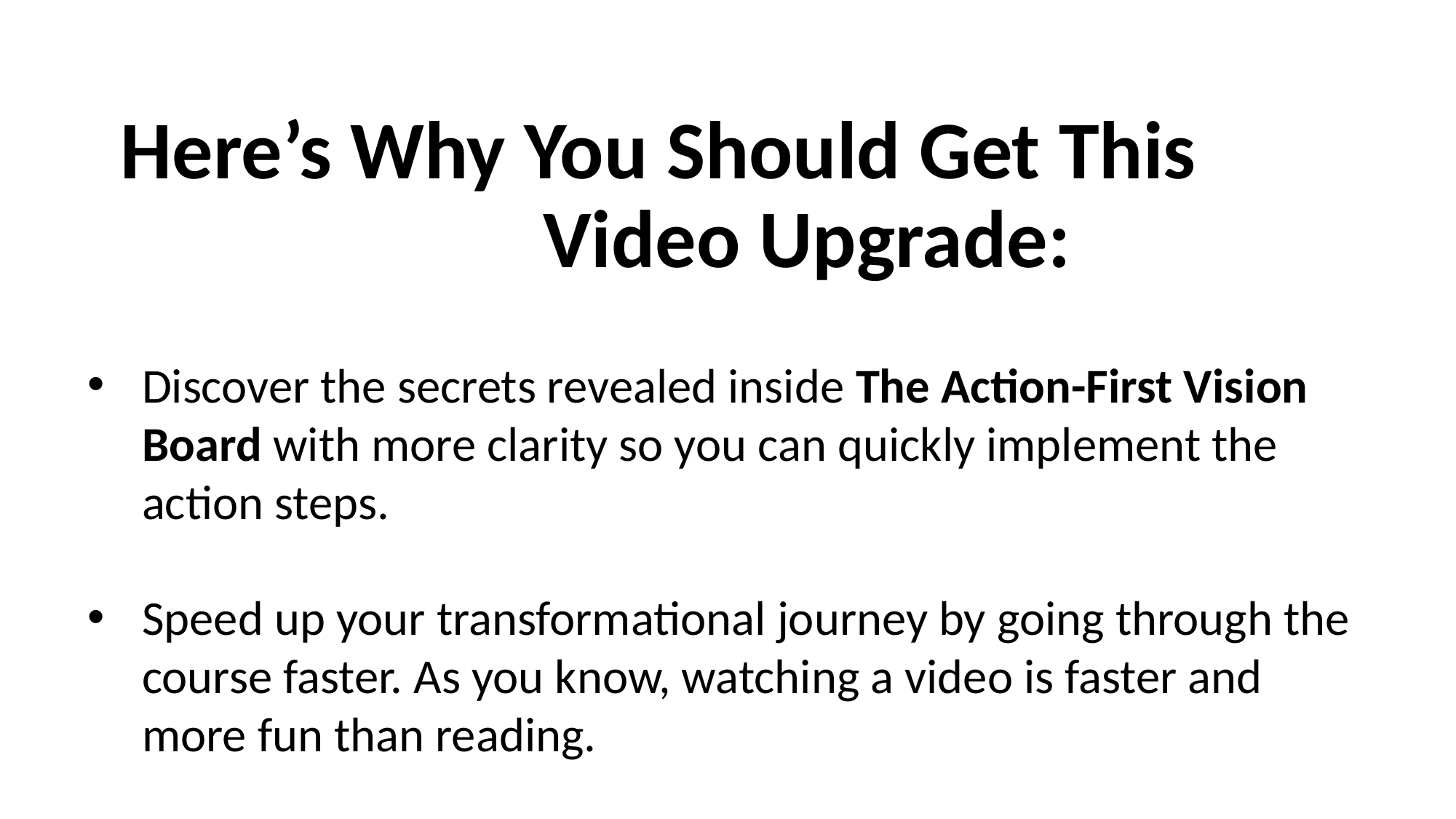

# Here’s Why You Should Get This                 Video Upgrade:

Discover the secrets revealed inside The Action-First Vision Board with more clarity so you can quickly implement the action steps.

Speed up your transformational journey by going through the course faster. As you know, watching a video is faster and more fun than reading.